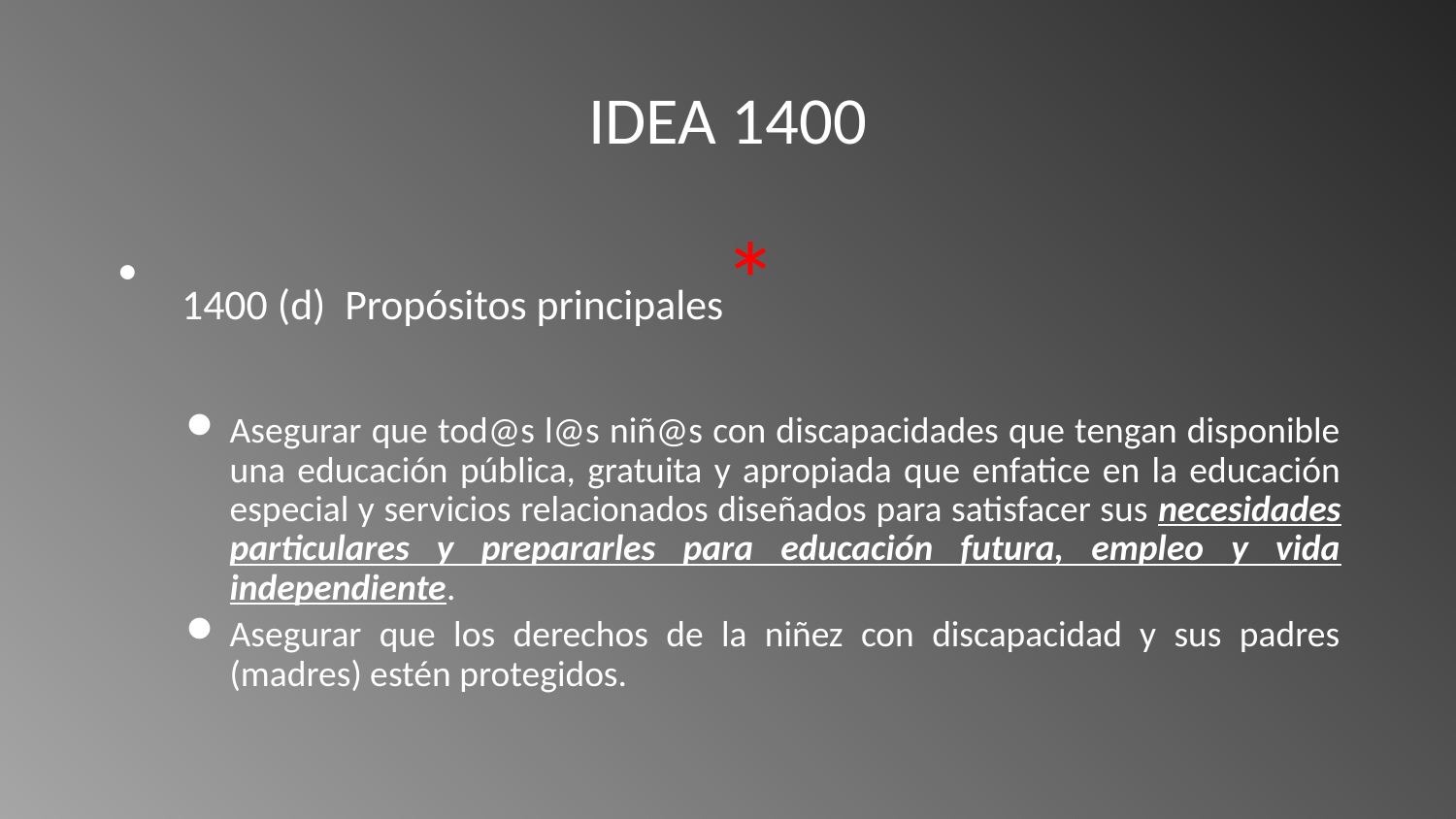

# IDEA 1400
1400 (d)  Propósitos principales*

Asegurar que tod@s l@s niñ@s con discapacidades que tengan disponible una educación pública, gratuita y apropiada que enfatice en la educación especial y servicios relacionados diseñados para satisfacer sus necesidades particulares y prepararles para educación futura, empleo y vida independiente.
Asegurar que los derechos de la niñez con discapacidad y sus padres (madres) estén protegidos.